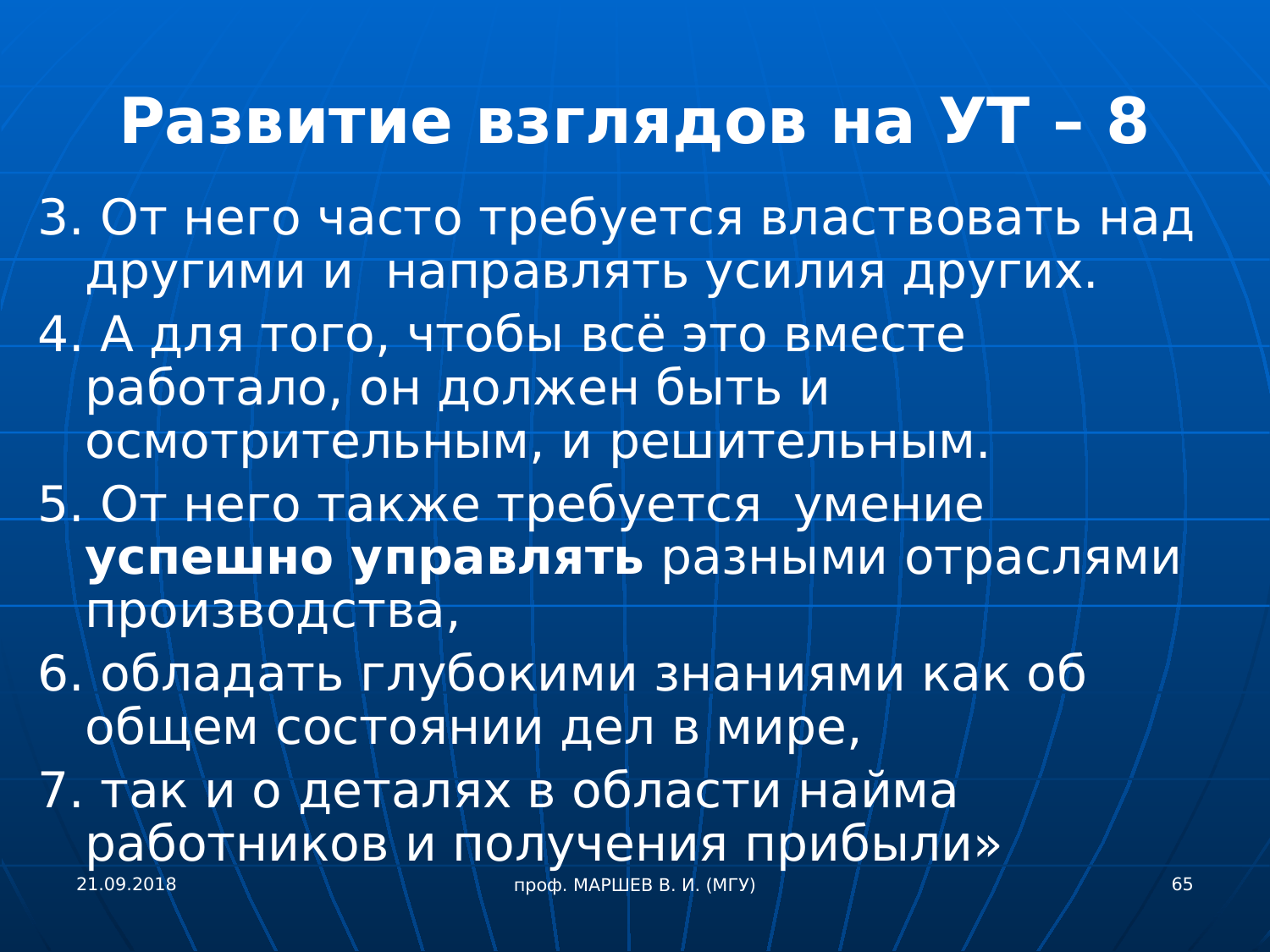

# Развитие взглядов на УТ – 8
3. От него часто требуется властвовать над другими и  направлять усилия других.
4. А для того, чтобы всё это вместе работало, он должен быть и осмотрительным, и решительным.
5. От него также требуется  умение успешно управлять разными отраслями производства,
6. обладать глубокими знаниями как об общем состоянии дел в мире,
7. так и о деталях в области найма работников и получения прибыли»
21.09.2018
65
проф. МАРШЕВ В. И. (МГУ)